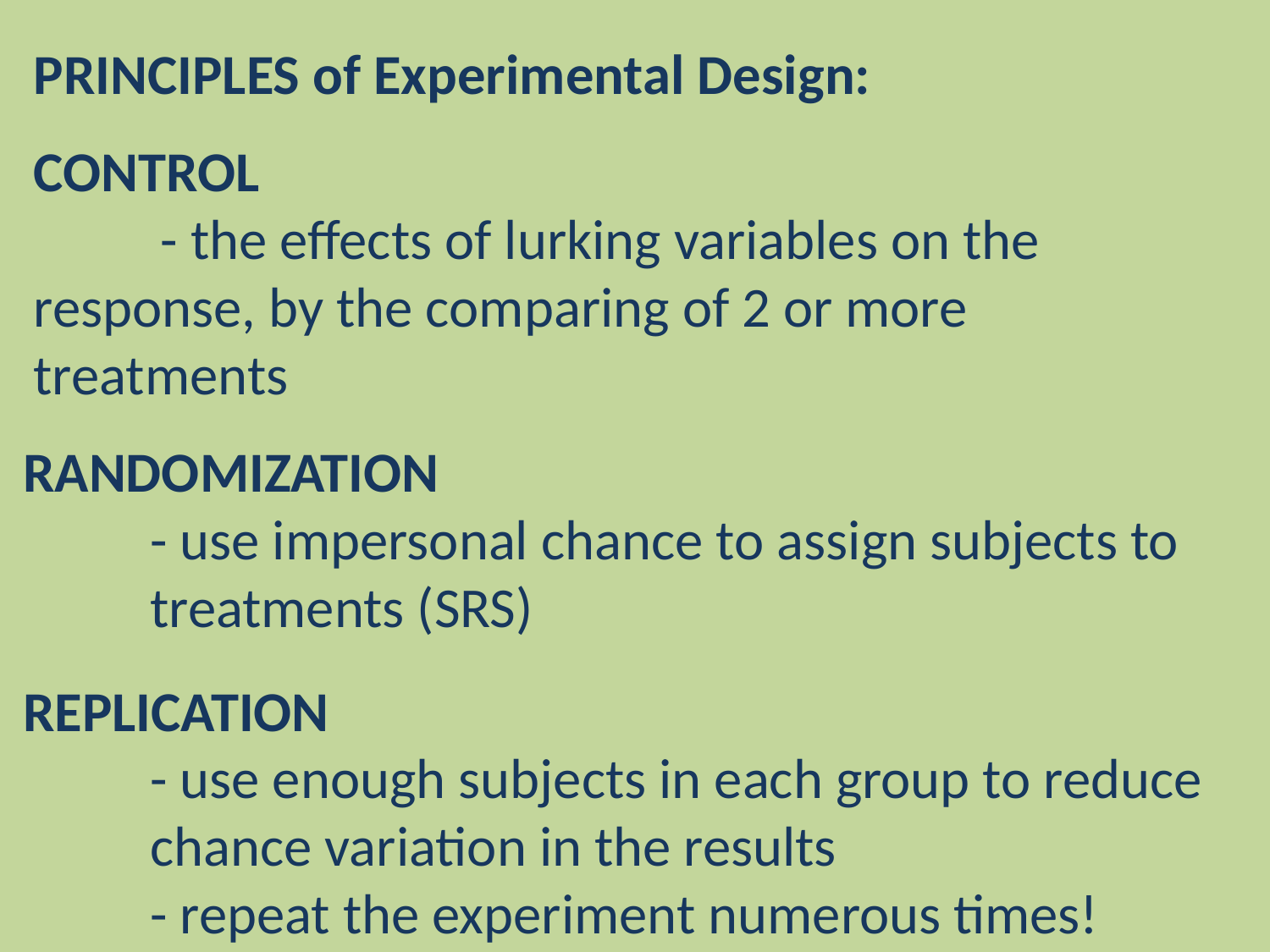

PRINCIPLES of Experimental Design:
CONTROL
	- the effects of lurking variables on the 	response, by the comparing of 2 or more 	treatments
RANDOMIZATION
	- use impersonal chance to assign subjects to 	treatments (SRS)
REPLICATION
	- use enough subjects in each group to reduce 	chance variation in the results
	- repeat the experiment numerous times!